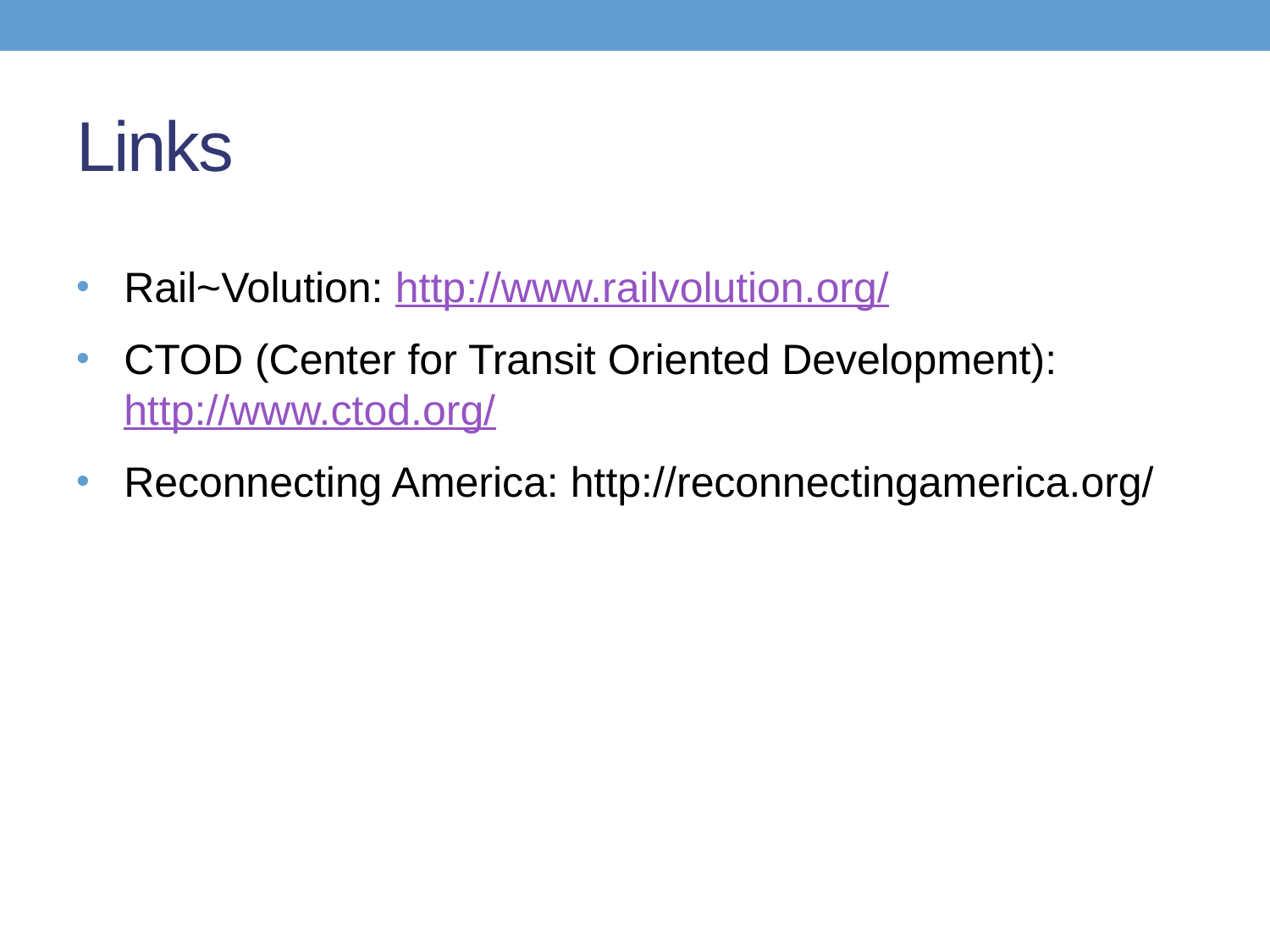

# Links
Rail~Volution: http://www.railvolution.org/
CTOD (Center for Transit Oriented Development): http://www.ctod.org/
Reconnecting America: http://reconnectingamerica.org/